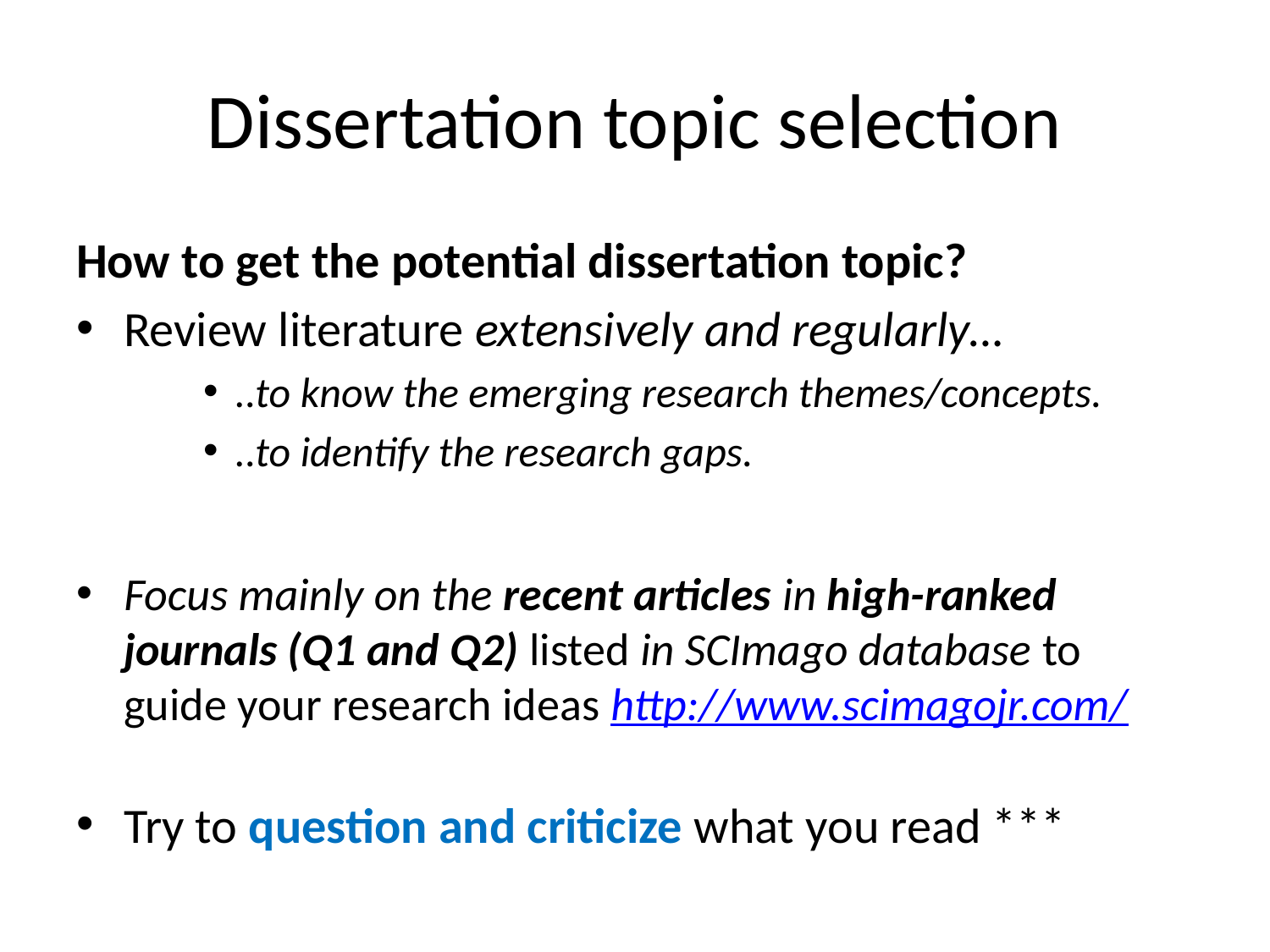

# Dissertation topic selection
How to get the potential dissertation topic?
Review literature extensively and regularly…
..to know the emerging research themes/concepts.
..to identify the research gaps.

Focus mainly on the recent articles in high-ranked journals (Q1 and Q2) listed in SCImago database to guide your research ideas http://www.scimagojr.com/

Try to question and criticize what you read ***